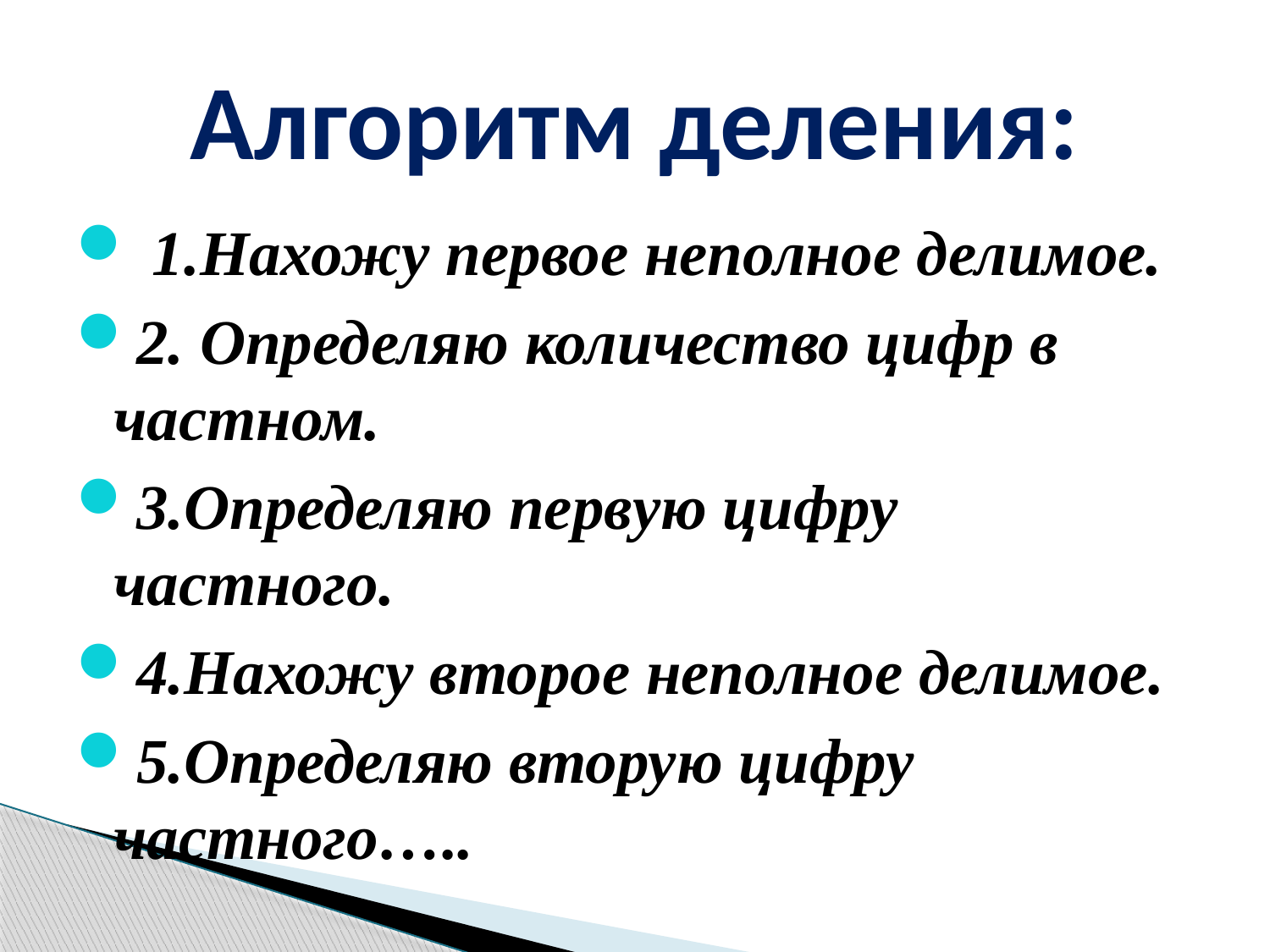

# Алгоритм деления:
 1.Нахожу первое неполное делимое.
2. Определяю количество цифр в  частном.
3.Определяю первую цифру частного.
4.Нахожу второе неполное делимое.
5.Определяю вторую цифру частного…..